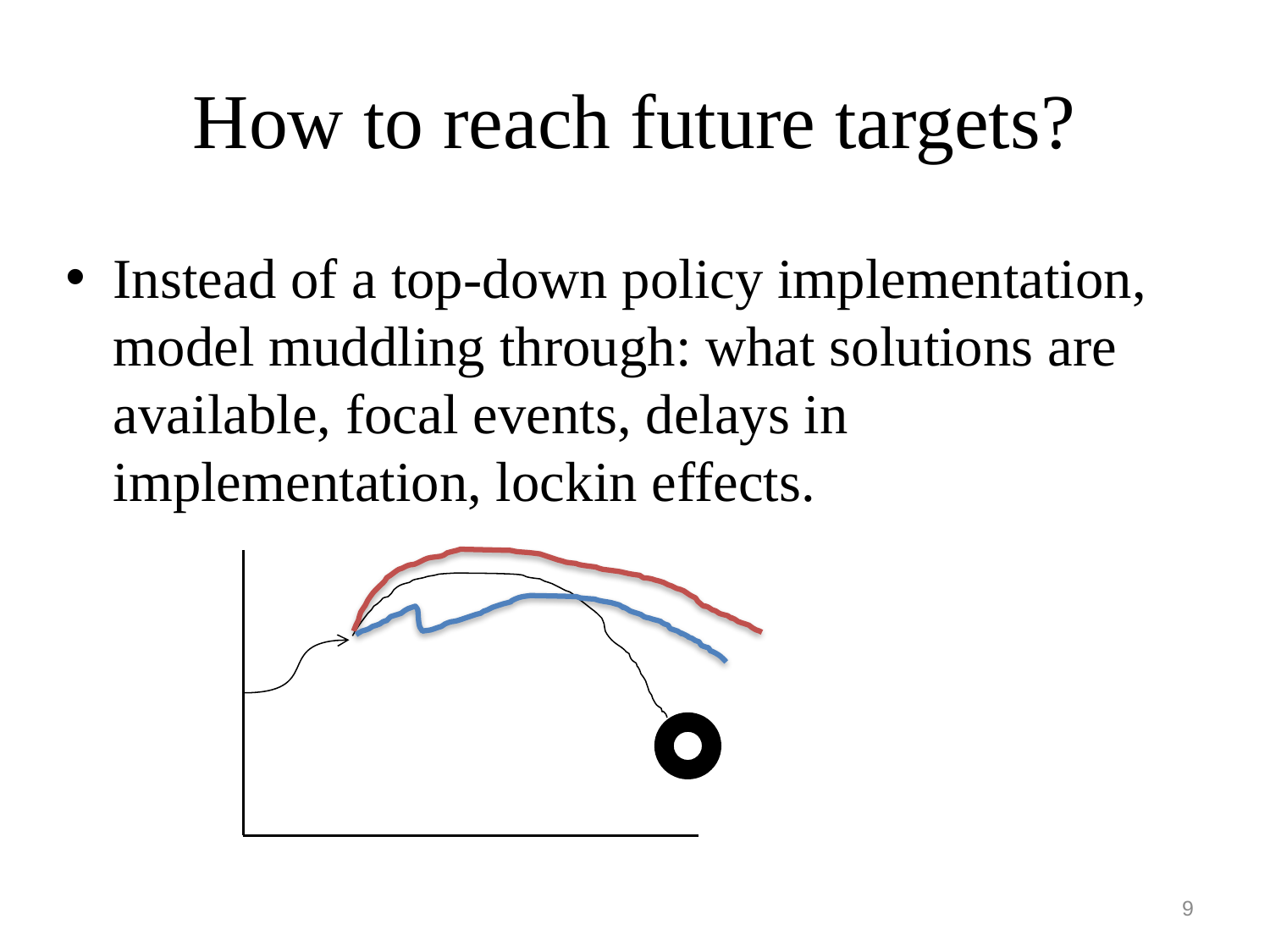

# How to reach future targets?
Instead of a top-down policy implementation, model muddling through: what solutions are available, focal events, delays in implementation, lockin effects.

9